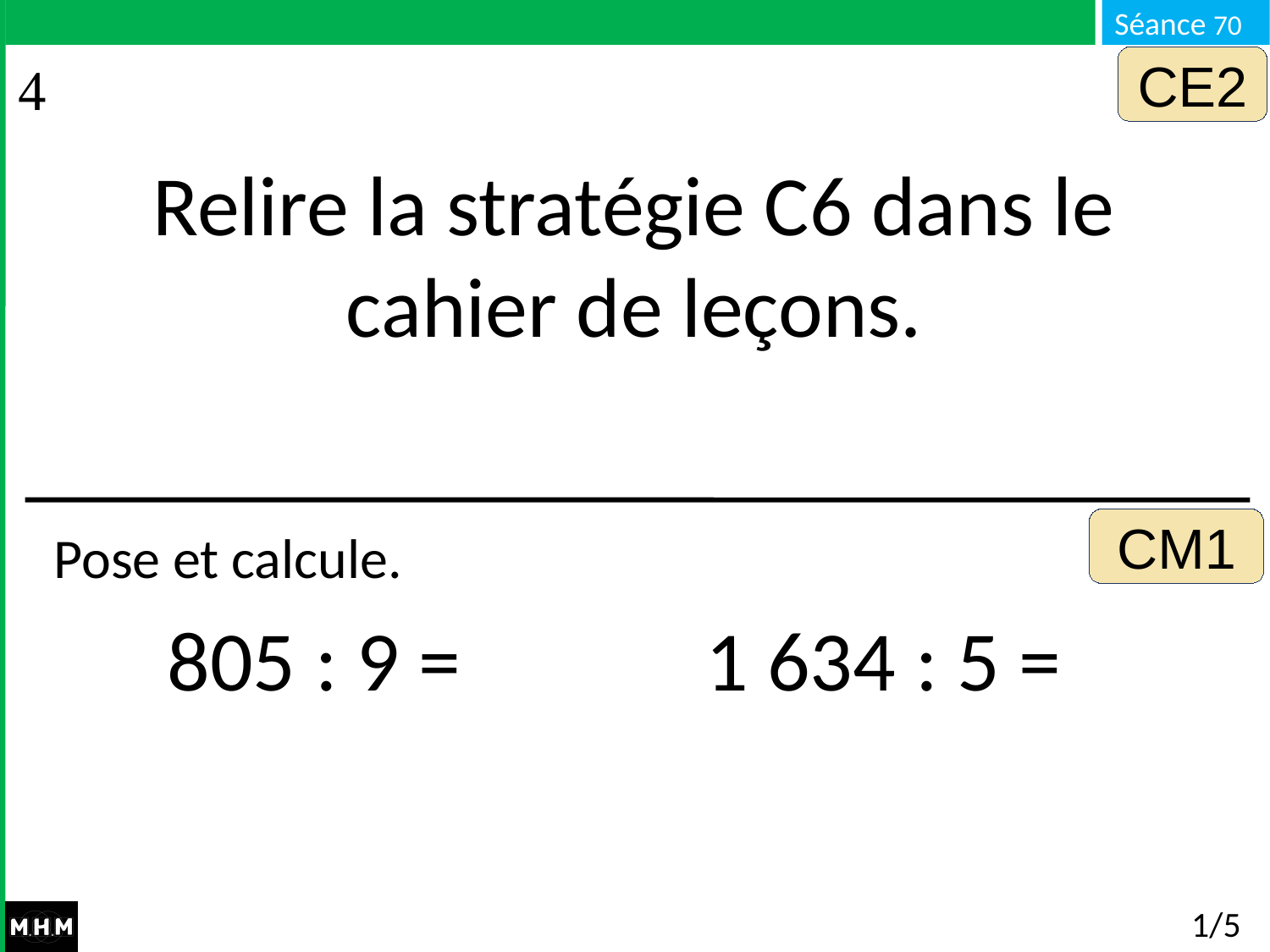

CE2
Relire la stratégie C6 dans le cahier de leçons.

CM1
Pose et calcule.
805 : 9 =
1 634 : 5 =
# 1/5